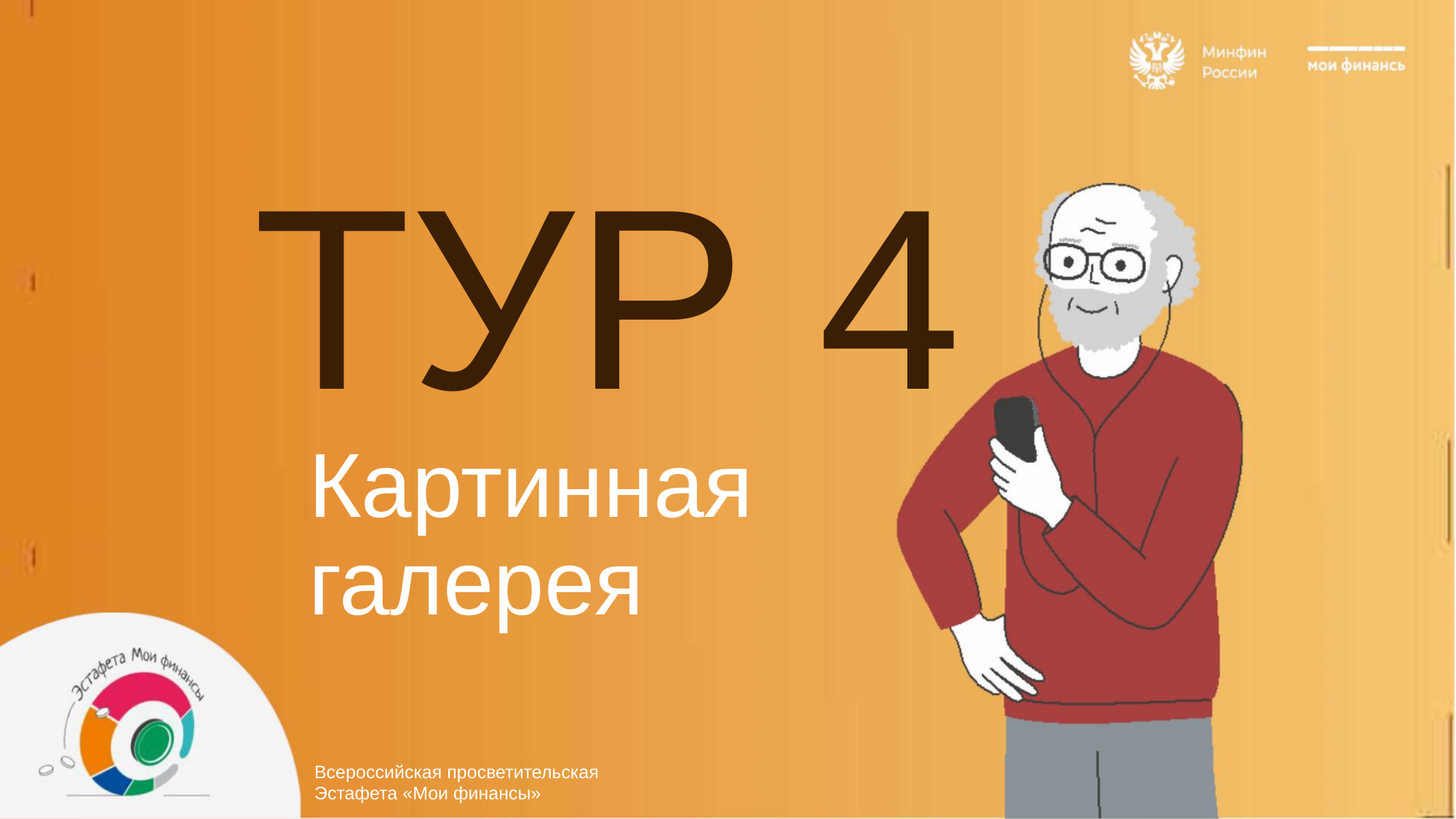

ТУР 4
Картинная
галерея
Всероссийская просветительская
Эстафета «Мои финансы»